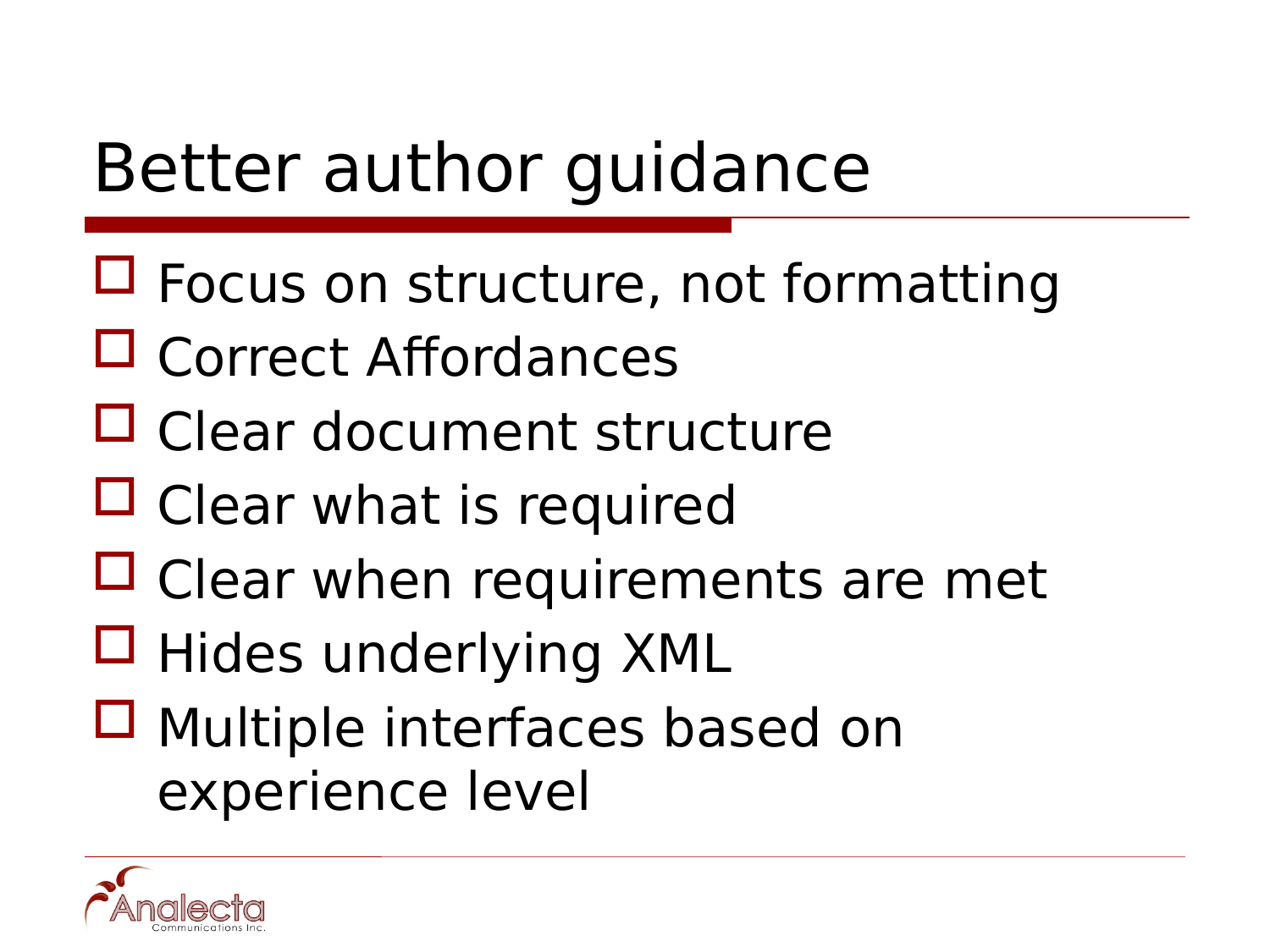

# Better author guidance
Focus on structure, not formatting
Correct Affordances
Clear document structure
Clear what is required
Clear when requirements are met
Hides underlying XML
Multiple interfaces based on experience level